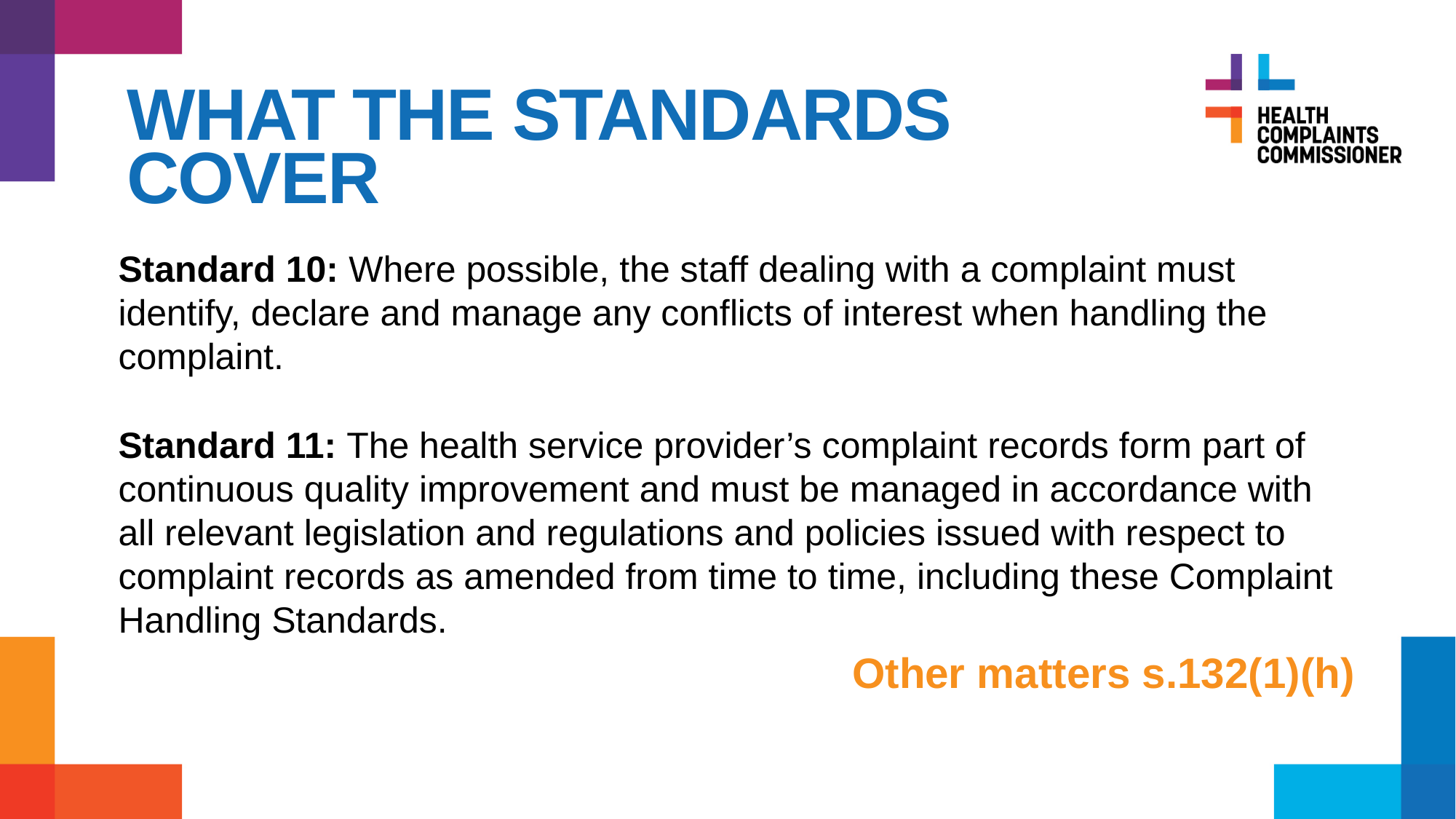

# What the standards cover
Standard 10: Where possible, the staff dealing with a complaint must identify, declare and manage any conflicts of interest when handling the complaint.

Standard 11: The health service provider’s complaint records form part of continuous quality improvement and must be managed in accordance with all relevant legislation and regulations and policies issued with respect to complaint records as amended from time to time, including these Complaint Handling Standards.
Other matters s.132(1)(h)